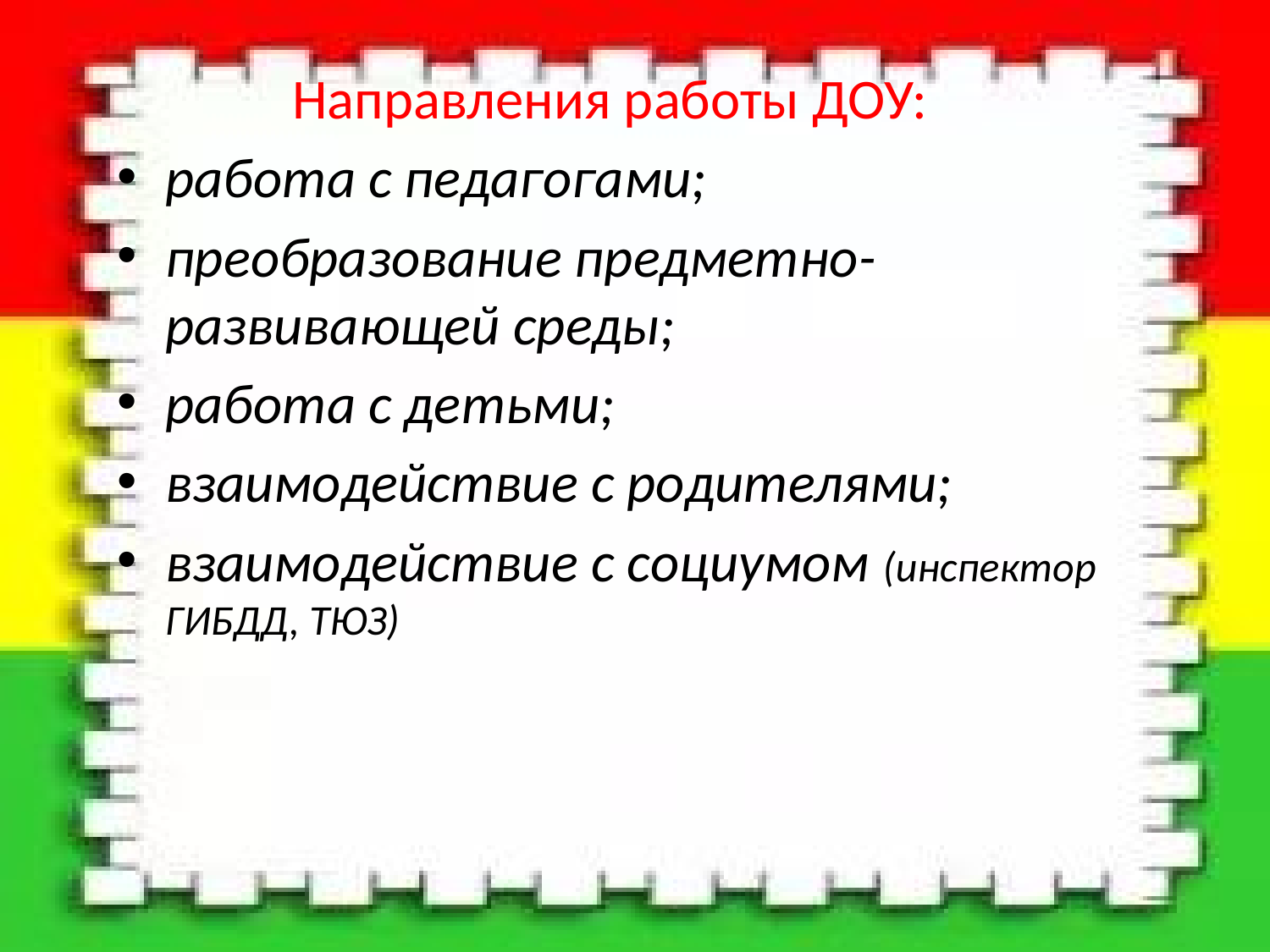

#
Направления работы ДОУ:
работа с педагогами;
преобразование предметно-развивающей среды;
работа с детьми;
взаимодействие с родителями;
взаимодействие с социумом (инспектор ГИБДД, ТЮЗ)